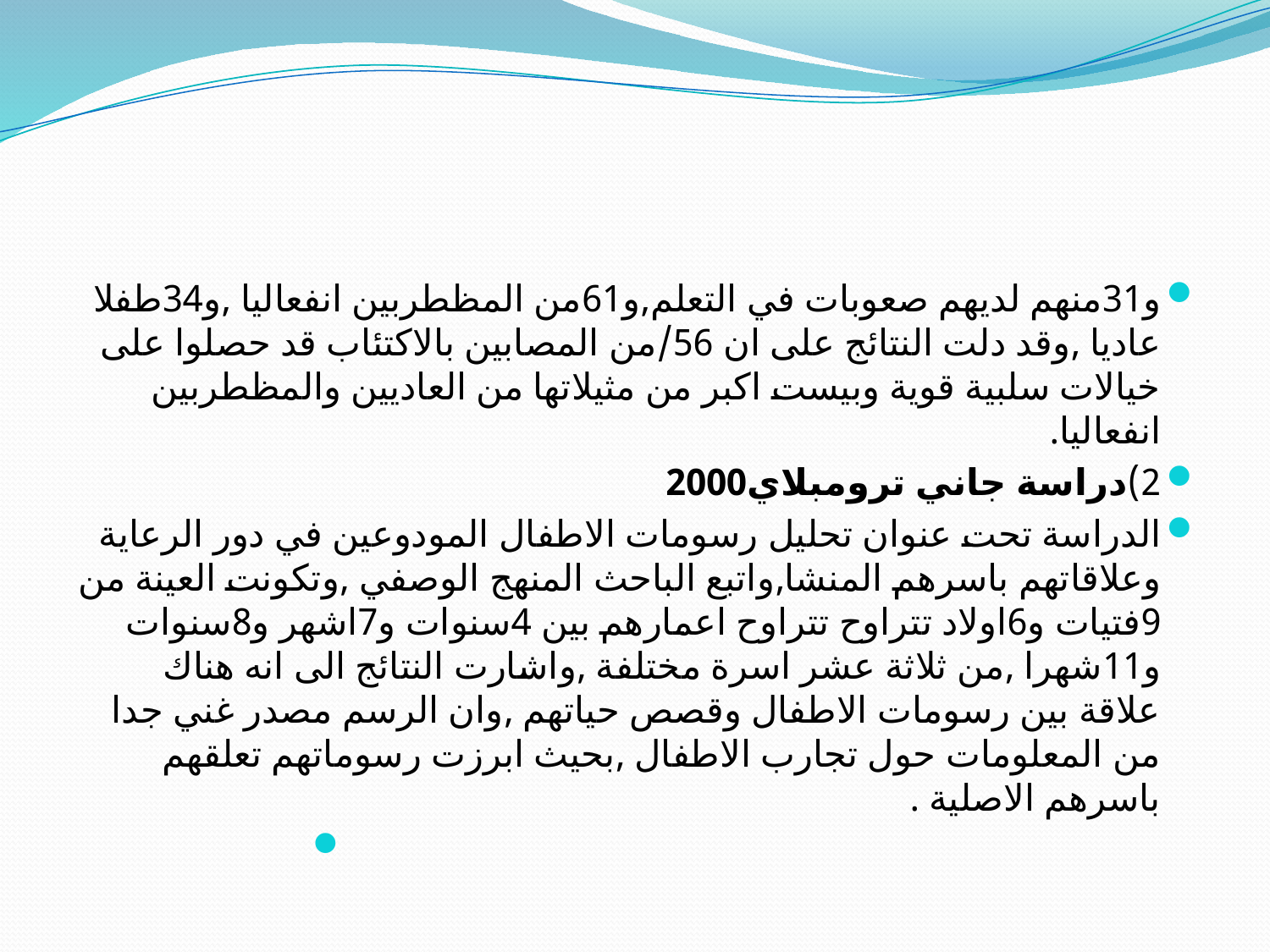

#
و31منهم لديهم صعوبات في التعلم,و61من المظطربين انفعاليا ,و34طفلا عاديا ,وقد دلت النتائج على ان 56/من المصابين بالاكتئاب قد حصلوا على خيالات سلبية قوية وبيست اكبر من مثيلاتها من العاديين والمظطربين انفعاليا.
2)دراسة جاني ترومبلاي2000
الدراسة تحت عنوان تحليل رسومات الاطفال المودوعين في دور الرعاية وعلاقاتهم باسرهم المنشا,واتبع الباحث المنهج الوصفي ,وتكونت العينة من 9فتيات و6اولاد تتراوح تتراوح اعمارهم بين 4سنوات و7اشهر و8سنوات و11شهرا ,من ثلاثة عشر اسرة مختلفة ,واشارت النتائج الى انه هناك علاقة بين رسومات الاطفال وقصص حياتهم ,وان الرسم مصدر غني جدا من المعلومات حول تجارب الاطفال ,بحيث ابرزت رسوماتهم تعلقهم باسرهم الاصلية .